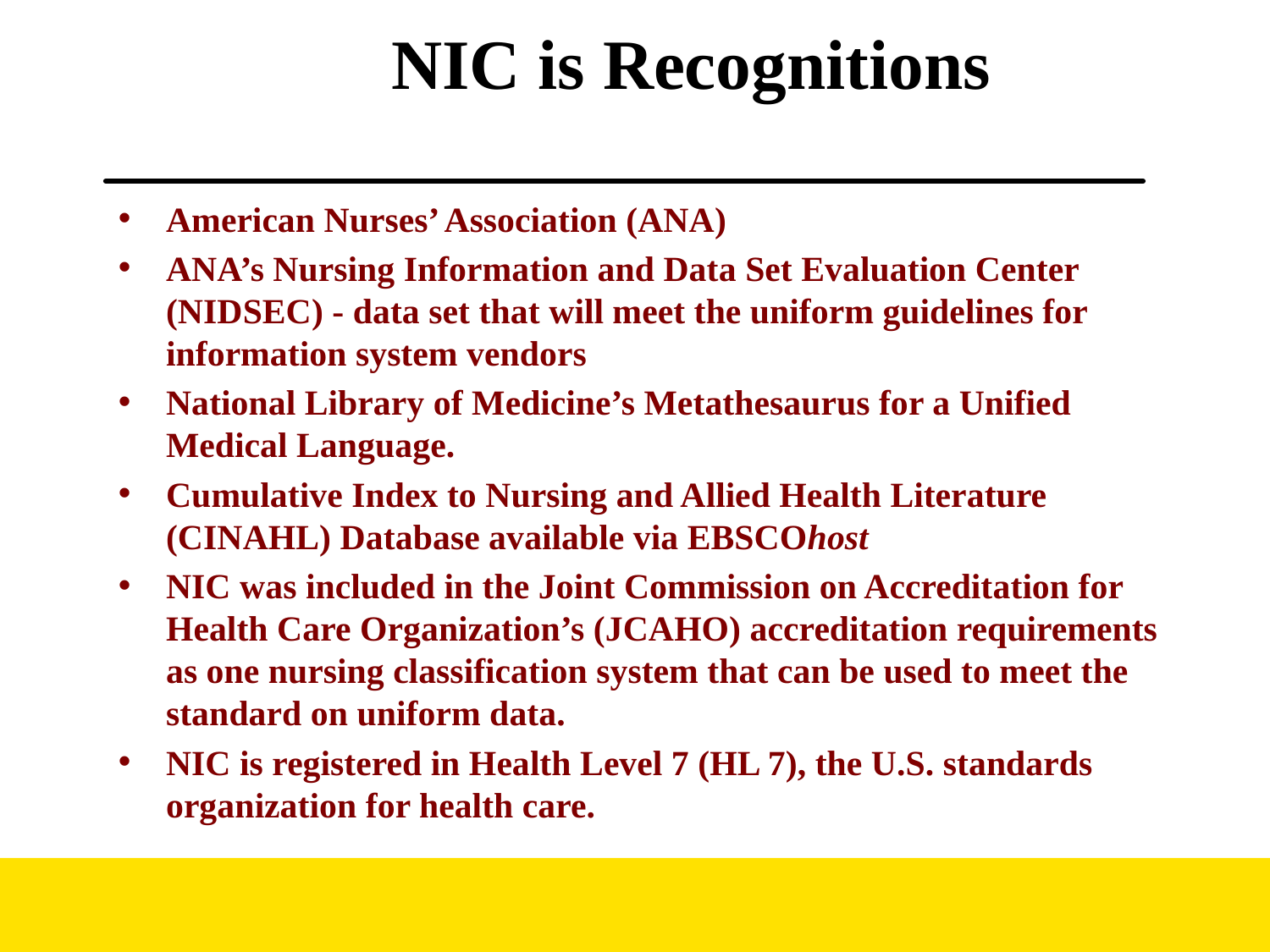

# NIC is Recognitions
American Nurses’ Association (ANA)
ANA’s Nursing Information and Data Set Evaluation Center (NIDSEC) - data set that will meet the uniform guidelines for information system vendors
National Library of Medicine’s Metathesaurus for a Unified Medical Language.
Cumulative Index to Nursing and Allied Health Literature (CINAHL) Database available via EBSCOhost
NIC was included in the Joint Commission on Accreditation for Health Care Organization’s (JCAHO) accreditation requirements as one nursing classification system that can be used to meet the standard on uniform data.
NIC is registered in Health Level 7 (HL 7), the U.S. standards organization for health care.